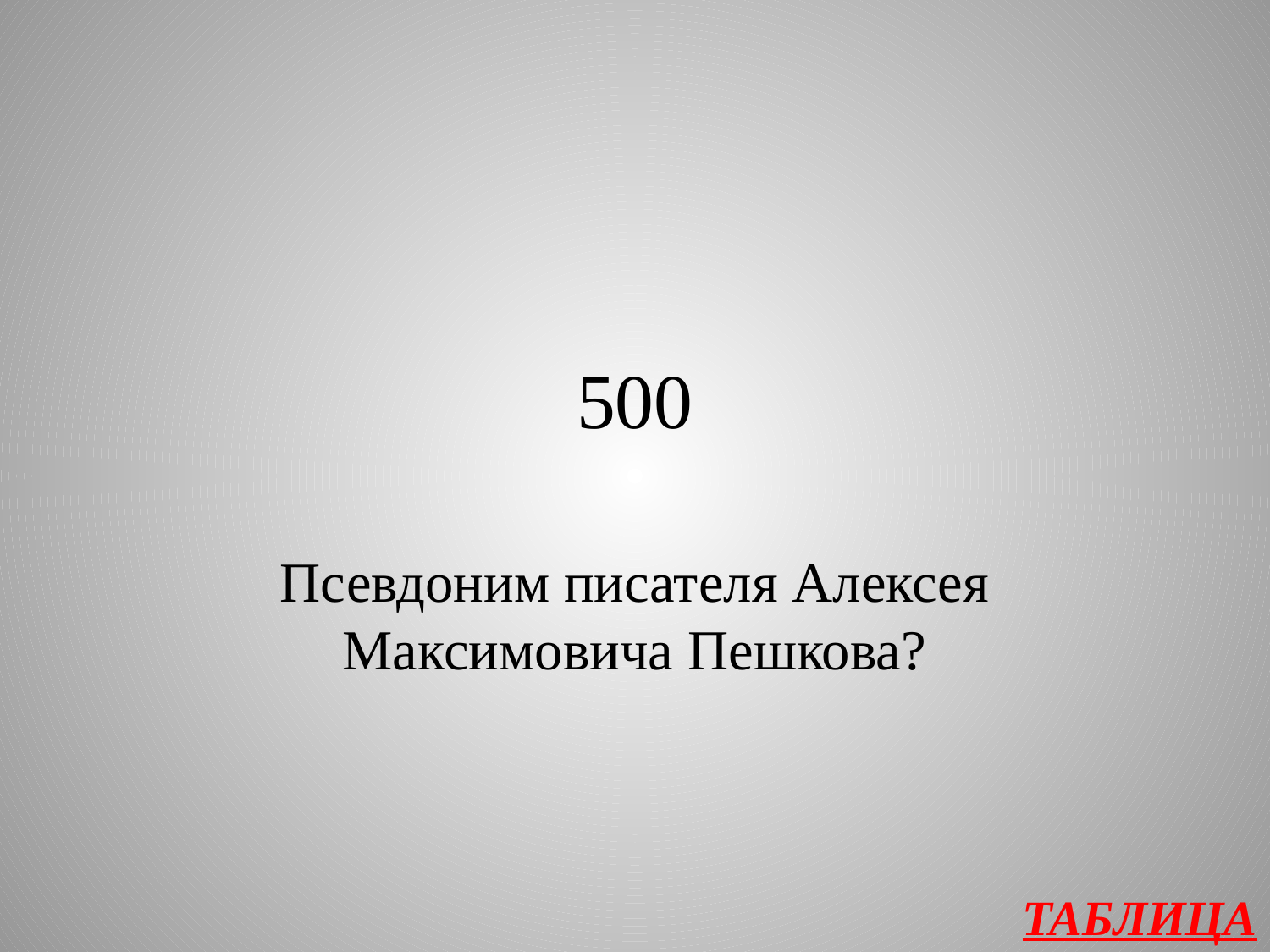

# 500
Псевдоним писателя Алексея Максимовича Пешкова?
ТАБЛИЦА